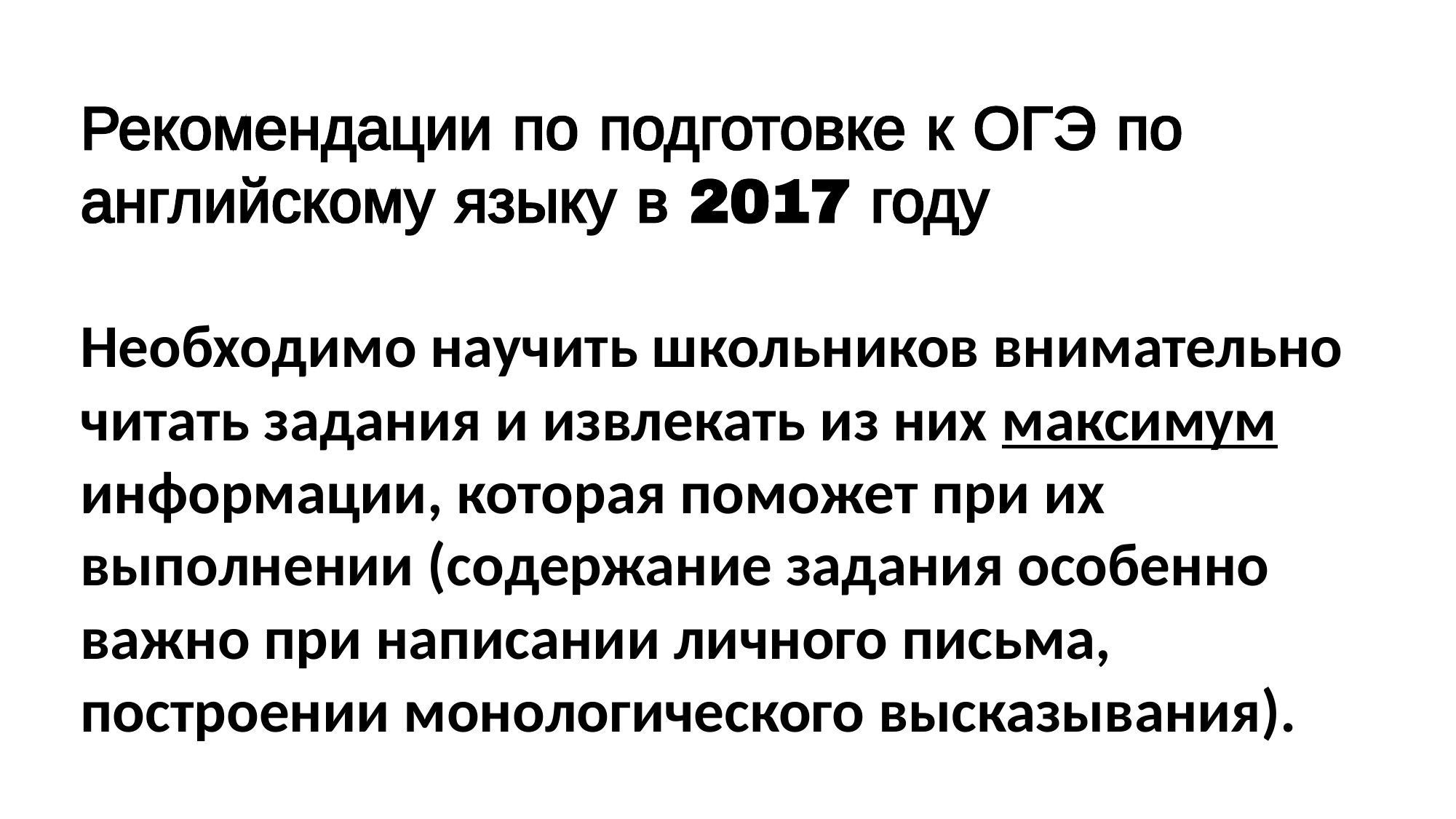

Рекомендации по подготовке к ОГЭ по английскому языку в 2017 году

Необходимо научить школьников внимательно читать задания и извлекать из них максимум информации, которая поможет при их выполнении (содержание задания особенно важно при написании личного письма, построении монологического высказывания).